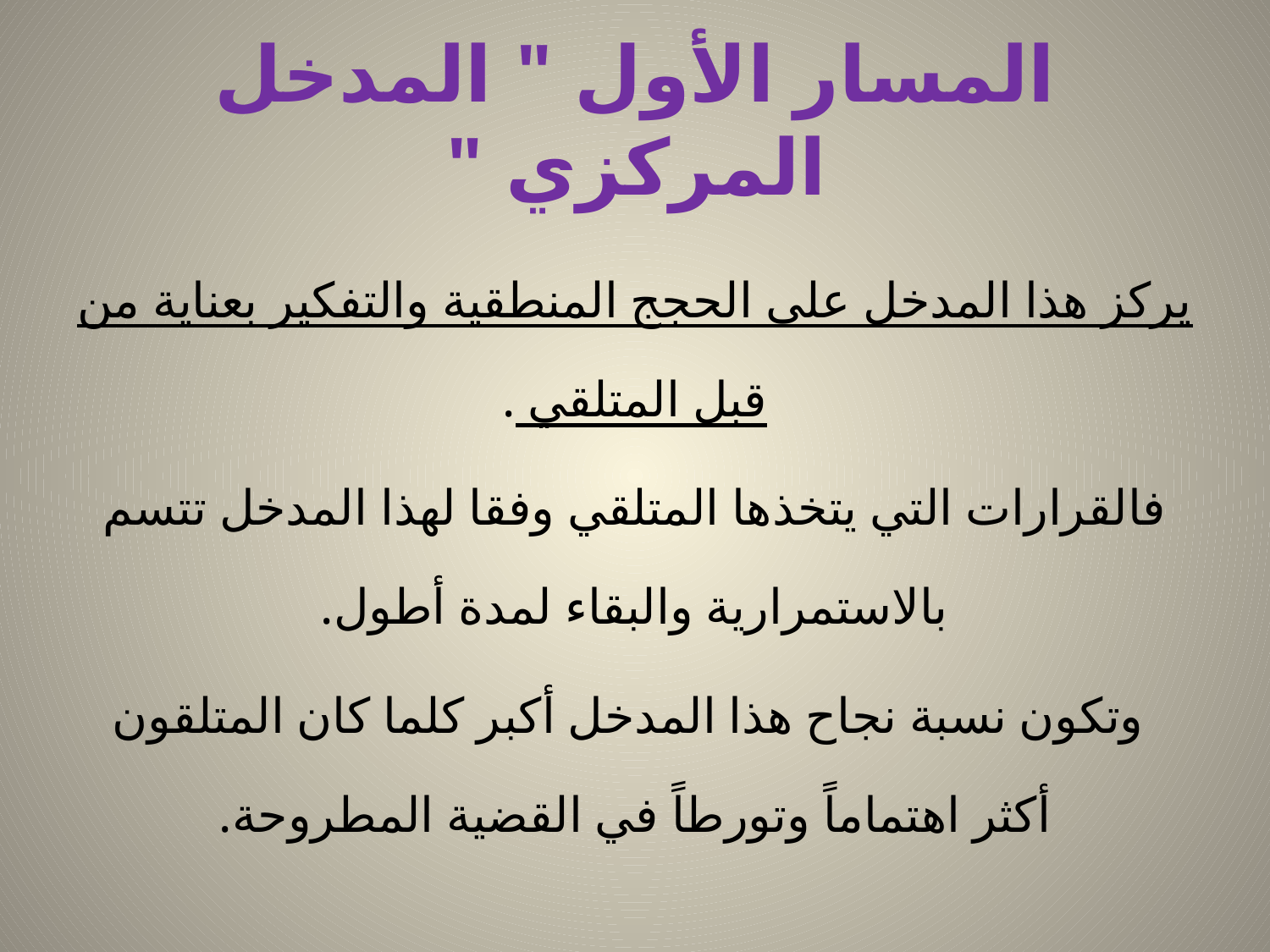

# المسار الأول " المدخل المركزي "
يركز هذا المدخل على الحجج المنطقية والتفكير بعناية من قبل المتلقي .
فالقرارات التي يتخذها المتلقي وفقا لهذا المدخل تتسم بالاستمرارية والبقاء لمدة أطول.
 وتكون نسبة نجاح هذا المدخل أكبر كلما كان المتلقون أكثر اهتماماً وتورطاً في القضية المطروحة.